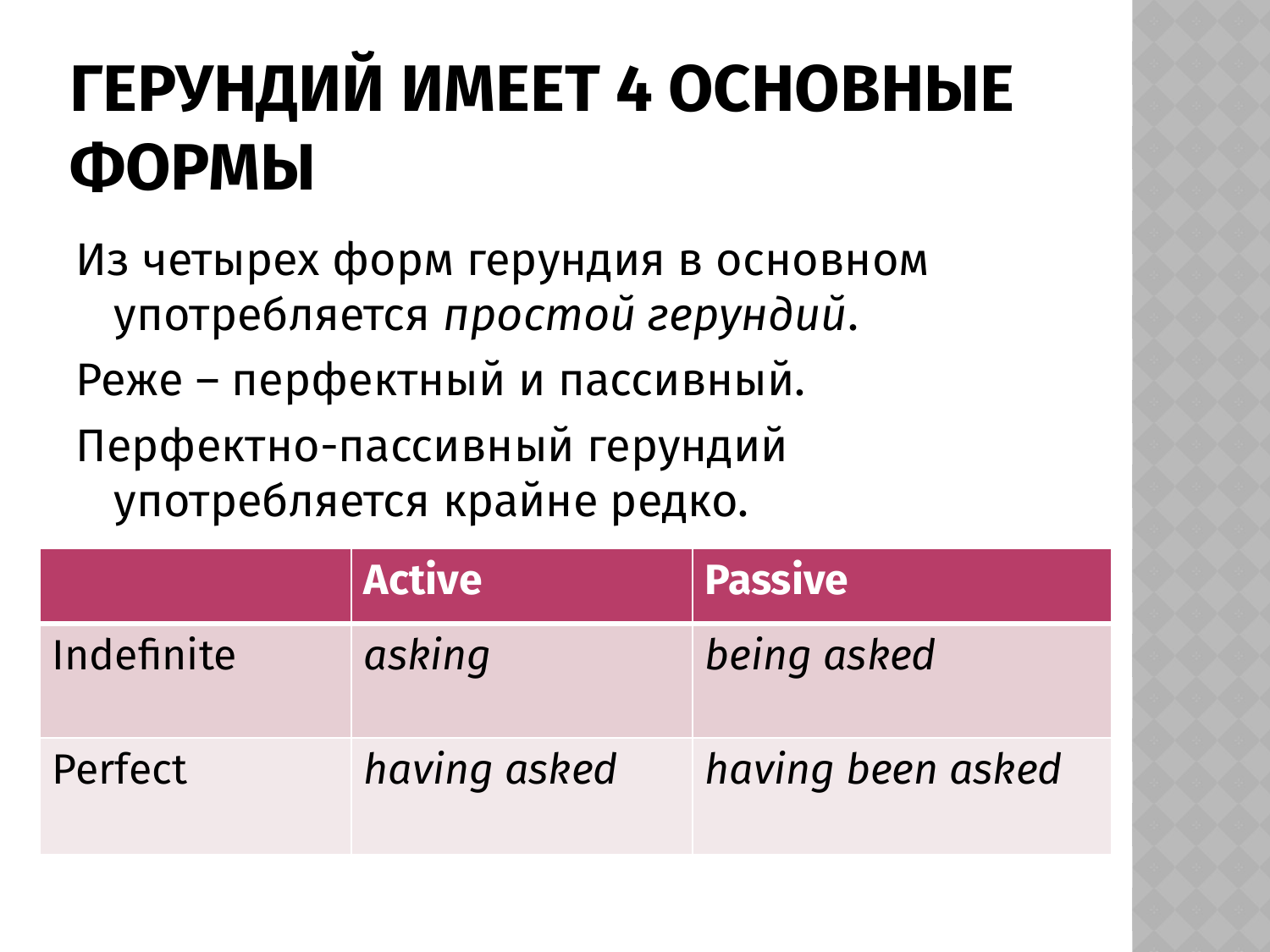

# Герундий имеет 4 основные формы
Из четырех форм герундия в основном употребляется простой герундий.
Реже – перфектный и пассивный.
Перфектно-пассивный герундий употребляется крайне редко.

|  | Active | Passive |
| --- | --- | --- |
| Indefinite | asking | being asked |
| Perfect | having asked | having been asked |